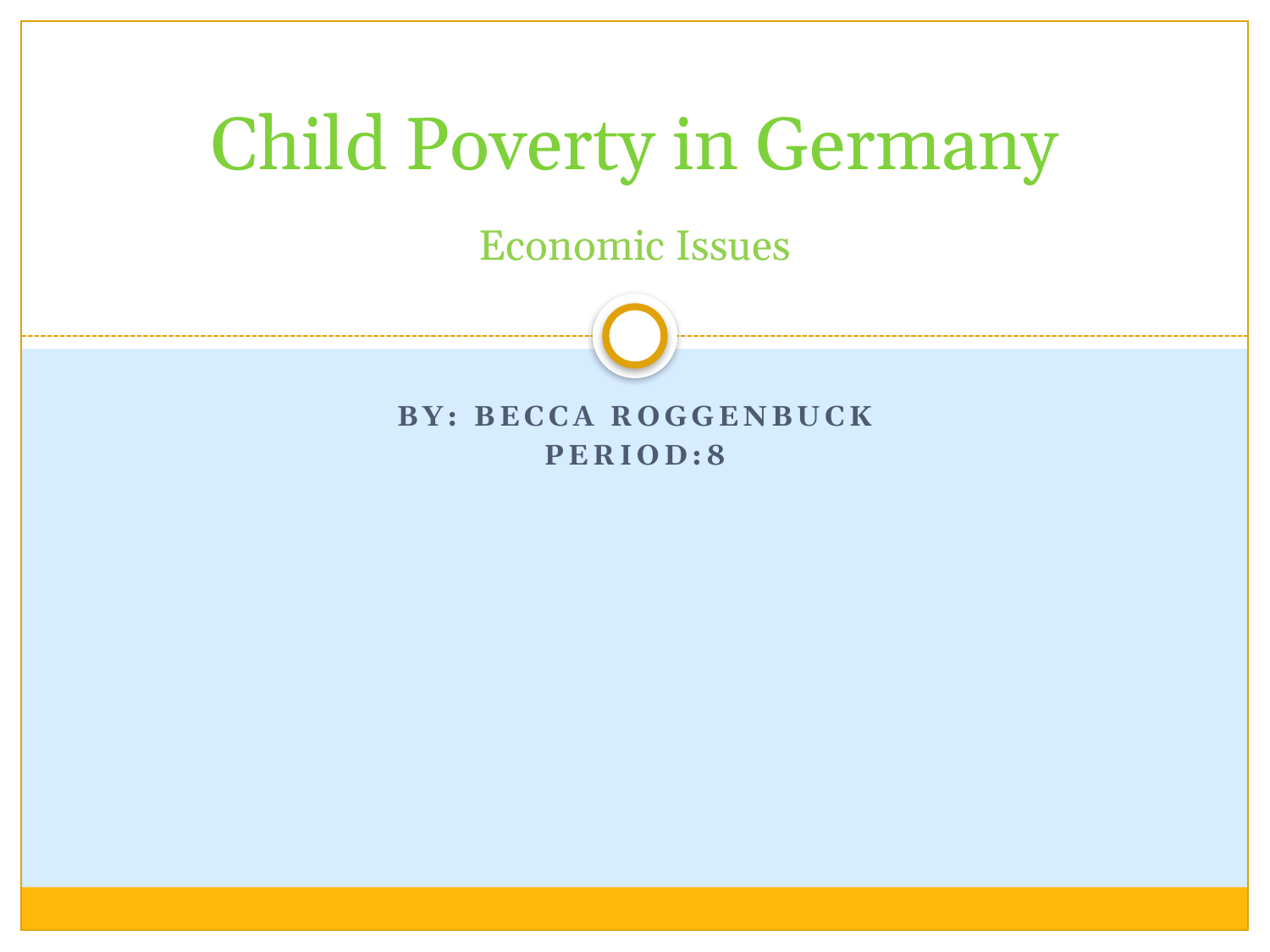

# Child Poverty in Germany
Economic Issues
By: Becca roggenbuck
Period:8